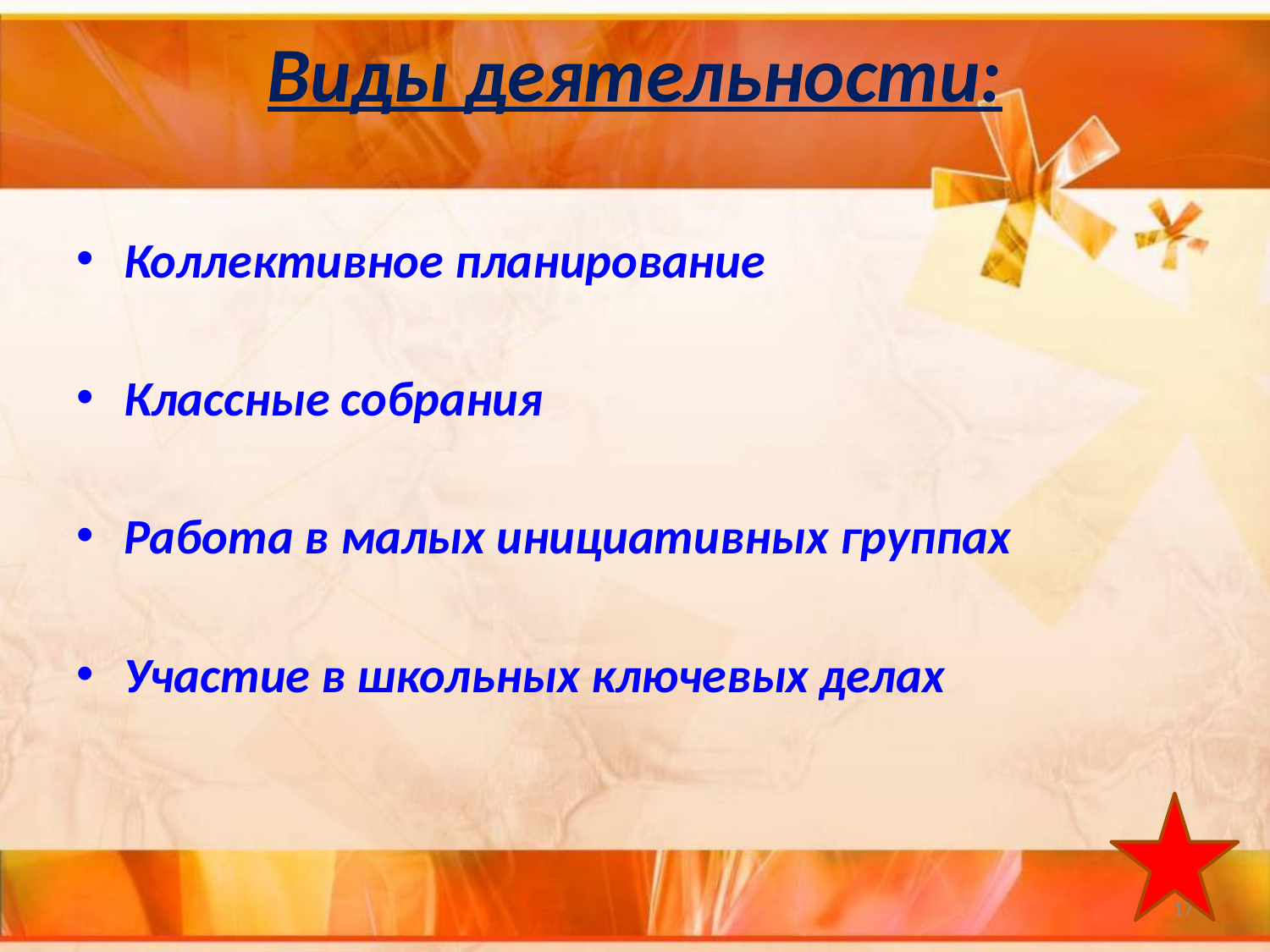

# Виды деятельности:
Коллективное планирование

Классные собрания

Работа в малых инициативных группах

Участие в школьных ключевых делах

17